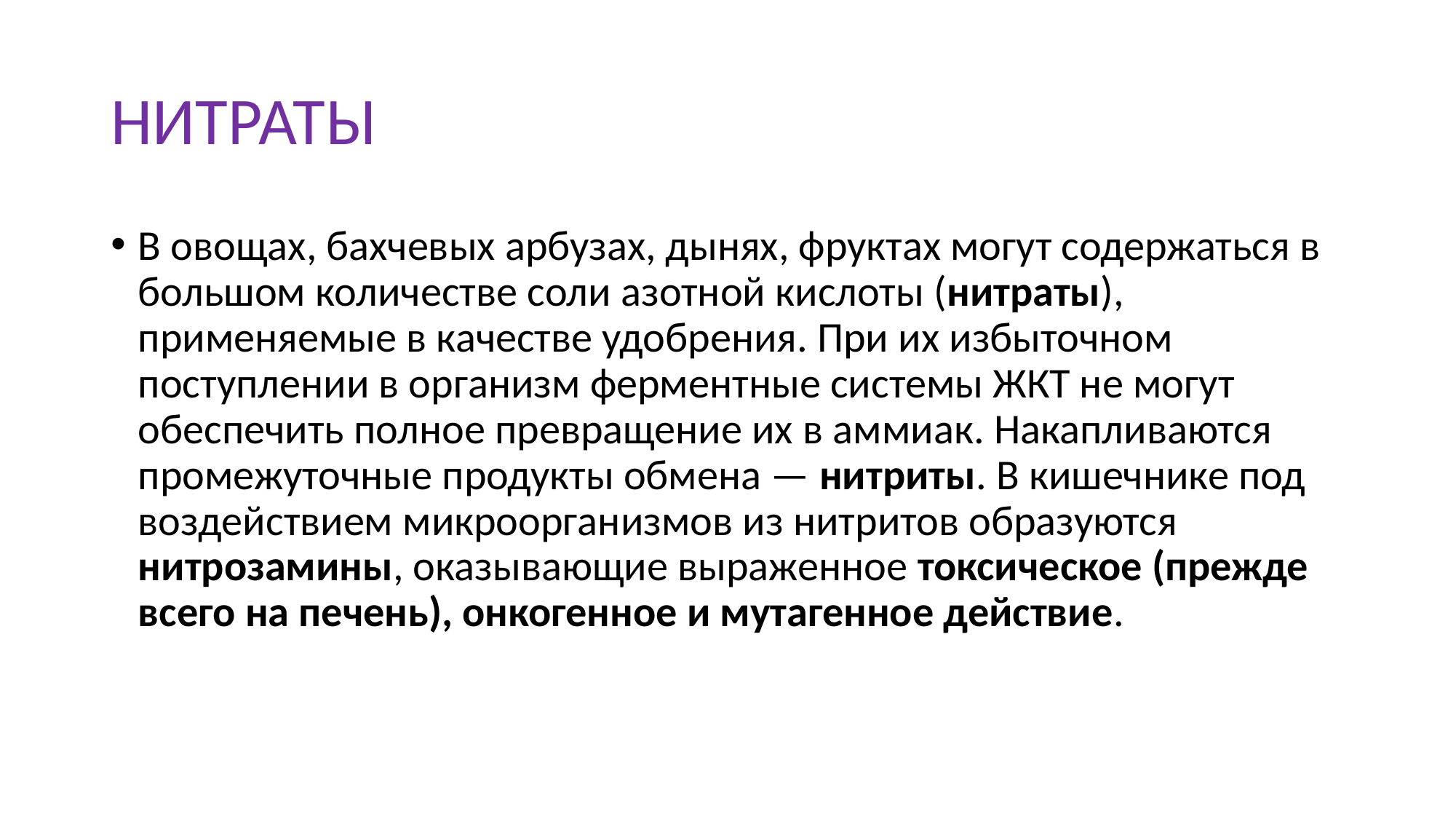

# НИТРАТЫ
В овощах, бахчевых арбузах, дынях, фруктах могут содержаться в большом количестве соли азотной кислоты (нитраты), применяемые в качестве удобрения. При их избыточном поступлении в организм ферментные системы ЖКТ не могут обеспечить полное превращение их в аммиак. Накапливаются промежуточные продукты обмена — нитриты. В кишечнике под воздействием микроорганизмов из нитритов образуются нитрозамины, оказывающие выраженное токсическое (прежде всего на печень), онкогенное и мутагенное действие.